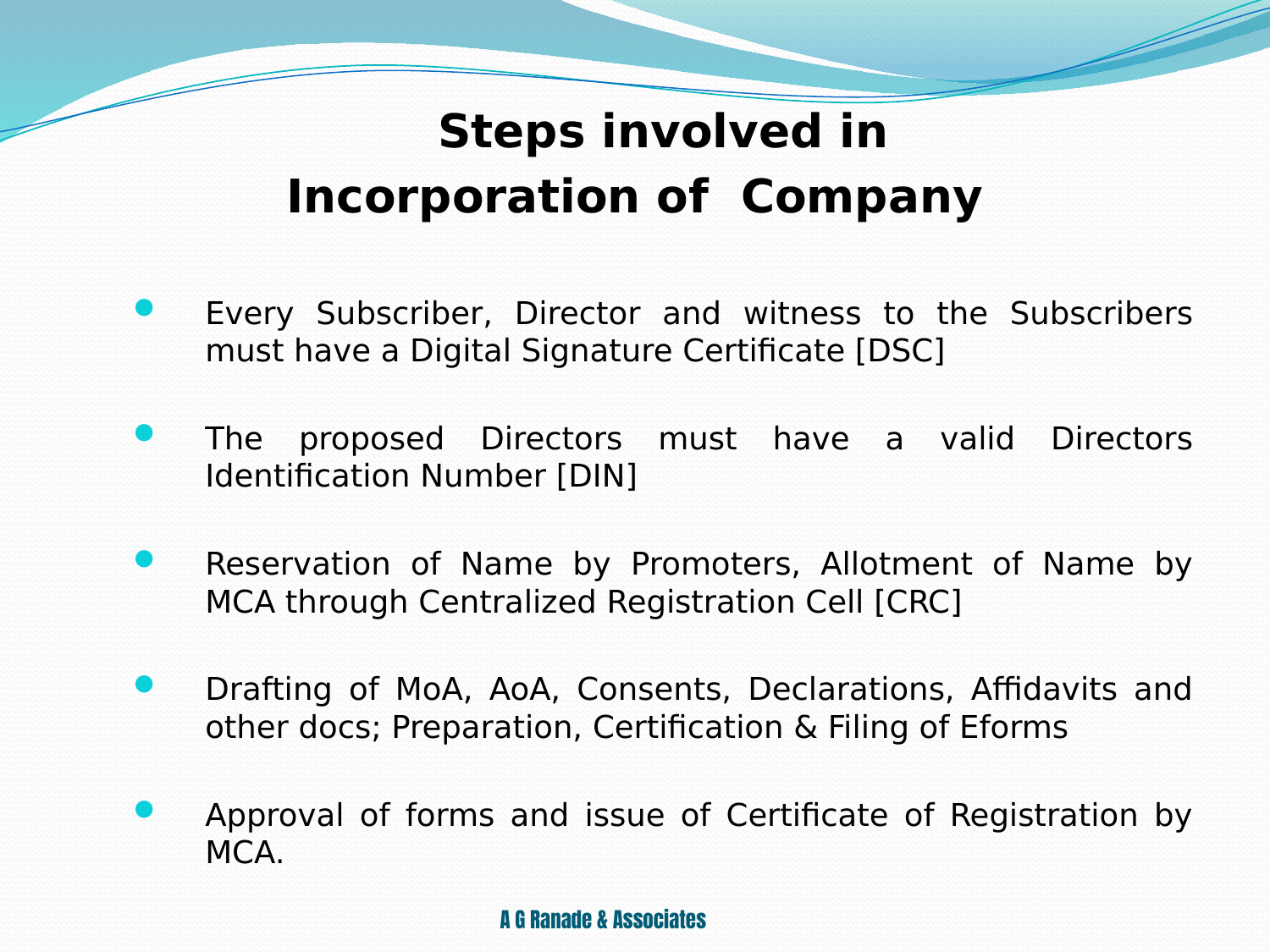

Steps involved in
Incorporation of  Company

Every Subscriber, Director and witness to the Subscribers must have a Digital Signature Certificate [DSC]

The proposed Directors must have a valid Directors Identification Number [DIN]

Reservation of Name by Promoters, Allotment of Name by MCA through Centralized Registration Cell [CRC]

Drafting of MoA, AoA, Consents, Declarations, Affidavits and other docs; Preparation, Certification & Filing of Eforms

Approval of forms and issue of Certificate of Registration by MCA.

A G Ranade & Associates